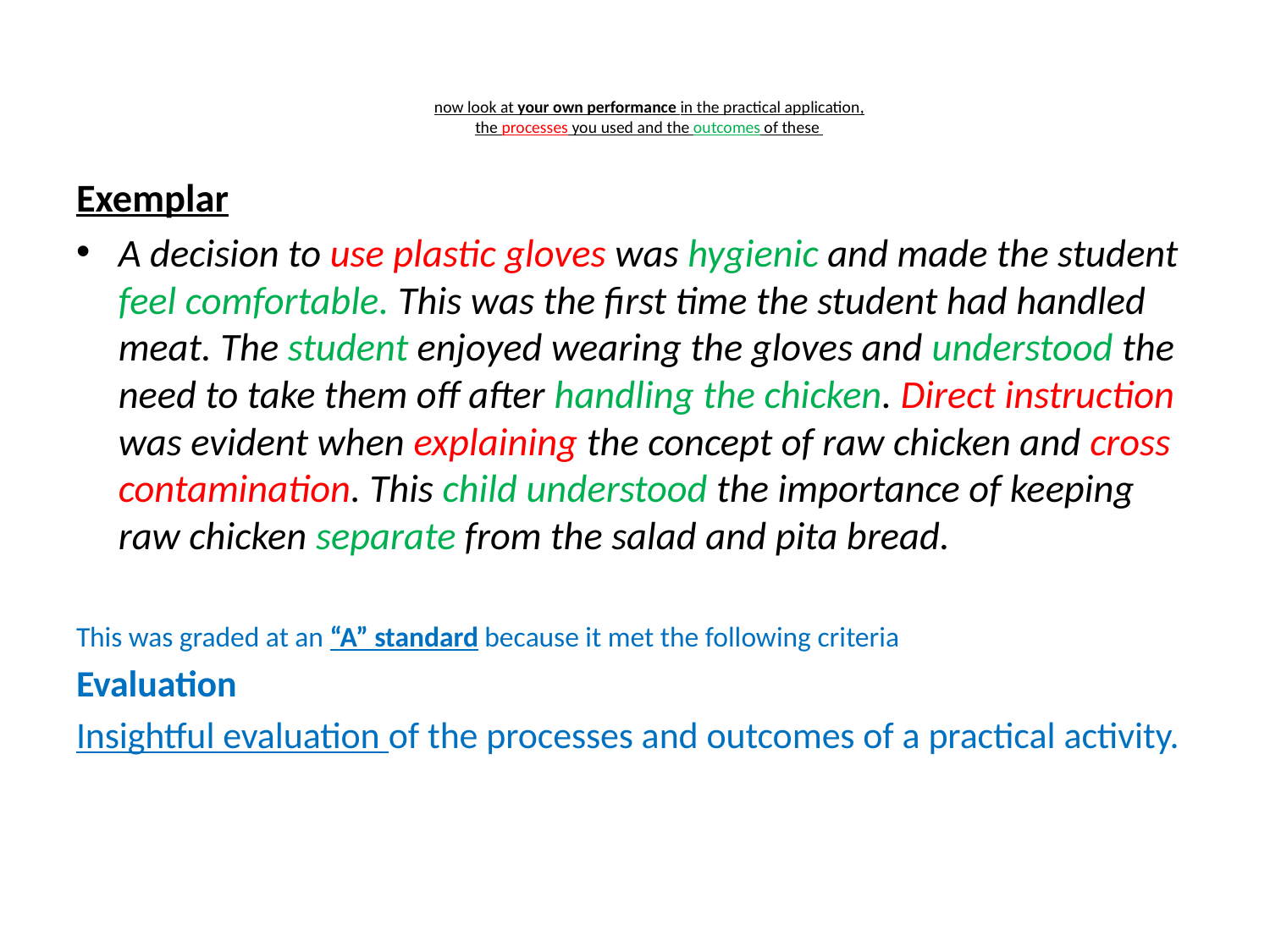

# now look at your own performance in the practical application, the processes you used and the outcomes of these
Exemplar
A decision to use plastic gloves was hygienic and made the student feel comfortable. This was the first time the student had handled meat. The student enjoyed wearing the gloves and understood the need to take them off after handling the chicken. Direct instruction was evident when explaining the concept of raw chicken and cross contamination. This child understood the importance of keeping raw chicken separate from the salad and pita bread.

This was graded at an “A” standard because it met the following criteria
Evaluation
Insightful evaluation of the processes and outcomes of a practical activity.